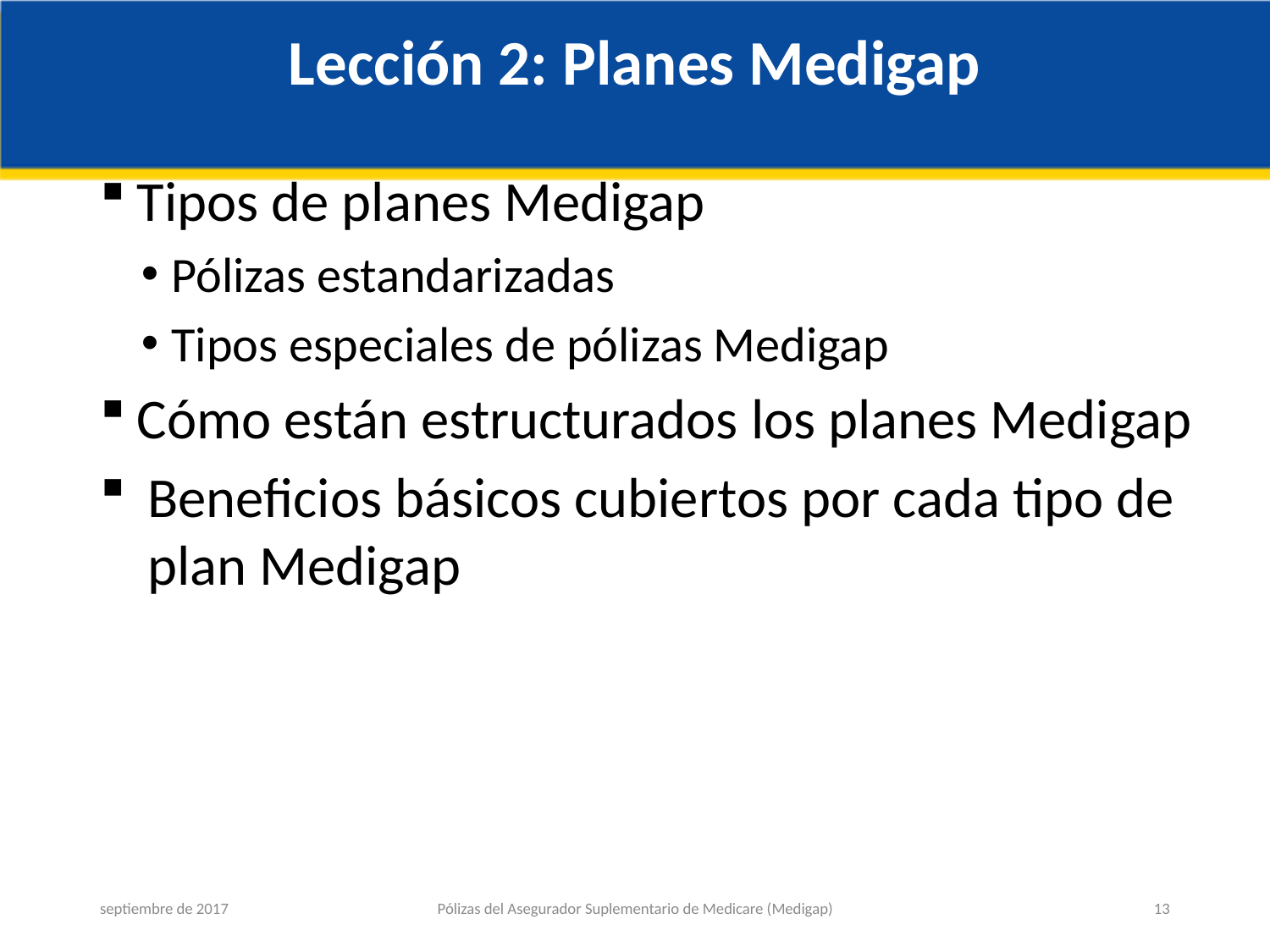

# Lección 2: Planes Medigap
Tipos de planes Medigap
Pólizas estandarizadas
Tipos especiales de pólizas Medigap
Cómo están estructurados los planes Medigap
Beneficios básicos cubiertos por cada tipo de plan Medigap

septiembre de 2017
Pólizas del Asegurador Suplementario de Medicare (Medigap)
13